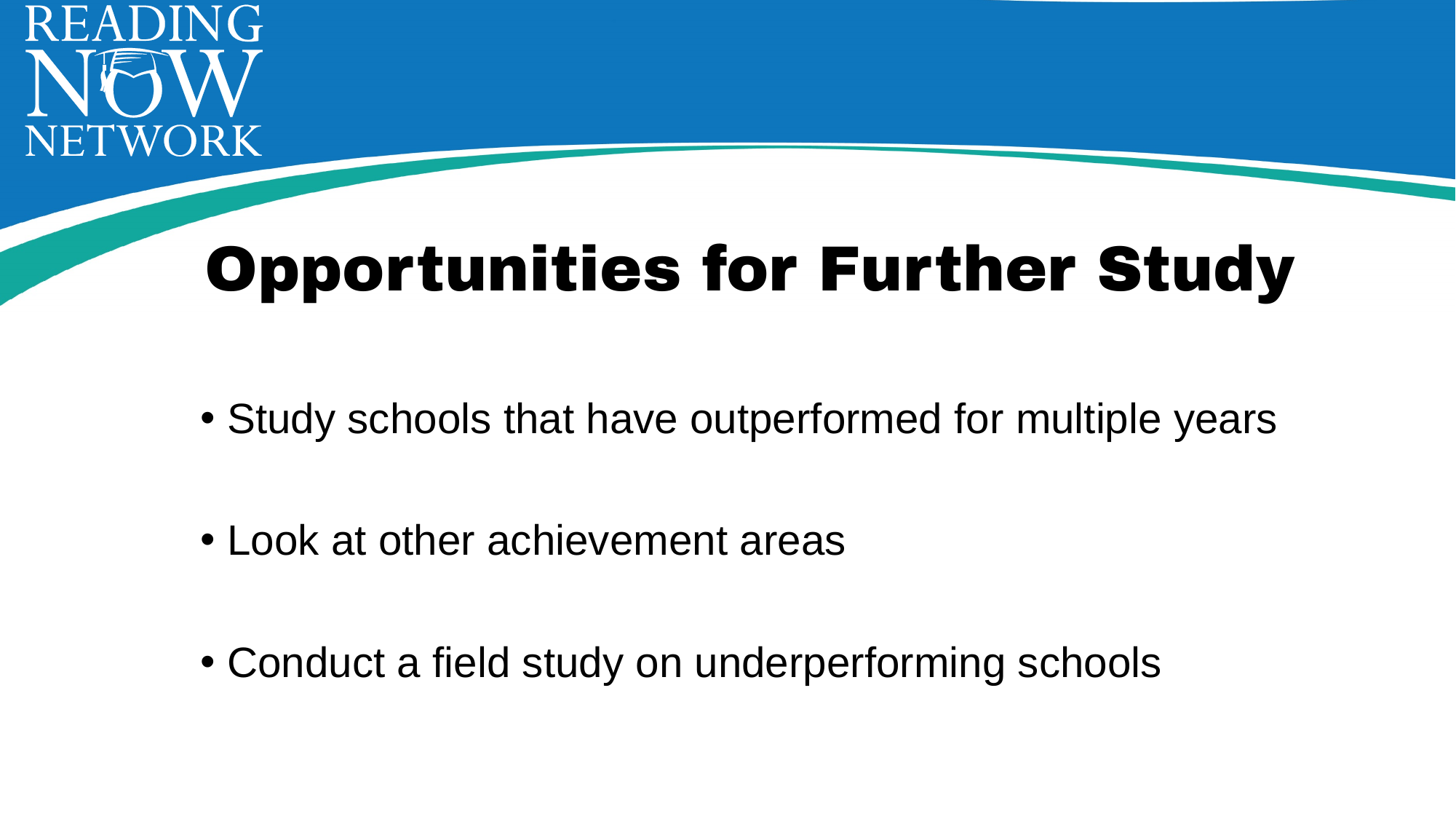

# Opportunities for Further Study
Study schools that have outperformed for multiple years

Look at other achievement areas

Conduct a field study on underperforming schools